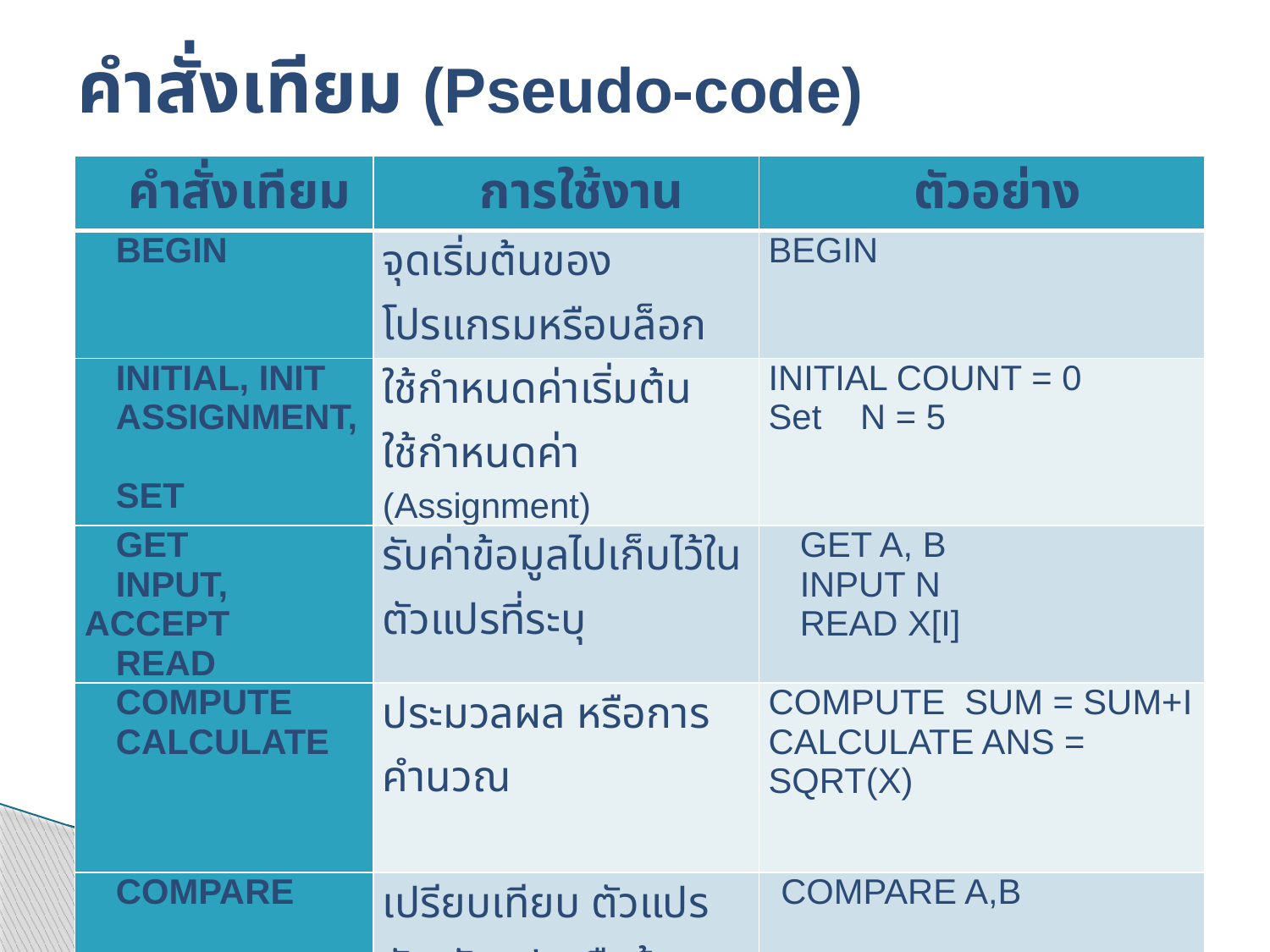

# คำสั่งเทียม (Pseudo-code)
| คำสั่งเทียม | การใช้งาน | ตัวอย่าง |
| --- | --- | --- |
| BEGIN | จุดเริ่มต้นของโปรแกรมหรือบล็อก | BEGIN |
| INITIAL, INIT ASSIGNMENT, SET | ใช้กำหนดค่าเริ่มต้น ใช้กำหนดค่า (Assignment) | INITIAL COUNT = 0 Set N = 5 |
| GET INPUT, ACCEPT READ | รับค่าข้อมูลไปเก็บไว้ในตัวแปรที่ระบุ | GET A, B INPUT N READ X[I] |
| COMPUTE CALCULATE | ประมวลผล หรือการคำนวณ | COMPUTE SUM = SUM+I CALCULATE ANS = SQRT(X) |
| COMPARE | เปรียบเทียบ ตัวแปร กับ ตัวแปรหรือข้อมูล | COMPARE A,B |